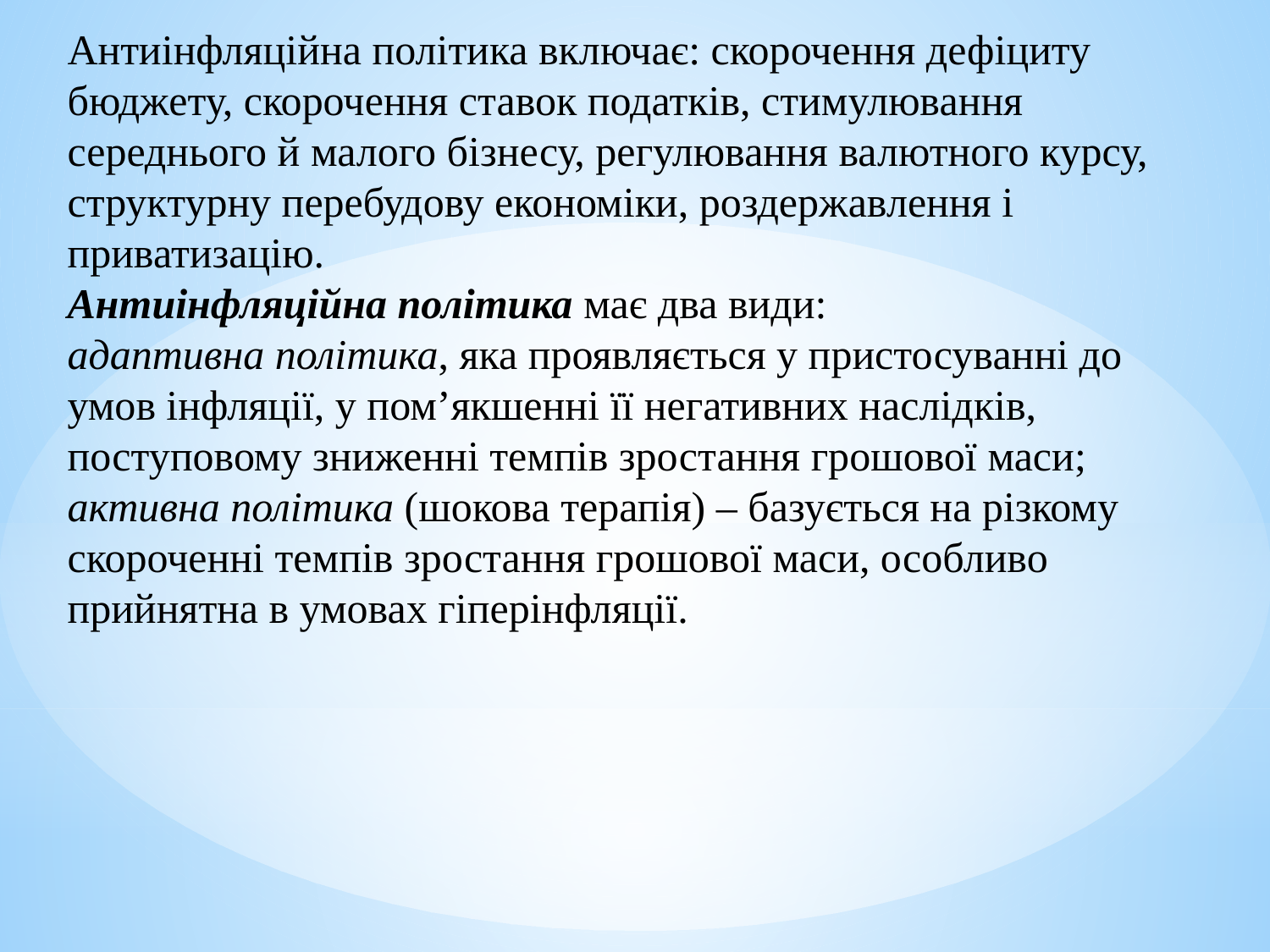

Антиінфляційна політика включає: скорочення дефіциту бюджету, скорочення ставок податків, стимулювання середнього й малого бізнесу, регулювання валютного курсу, структурну перебудову економіки, роздержавлення і приватизацію.
Антиінфляційна політика має два види:
адаптивна політика, яка проявляється у пристосуванні до умов інфляції, у пом’якшенні її негативних наслідків, поступовому зниженні темпів зростання грошової маси;
активна політика (шокова терапія) – базується на різкому скороченні темпів зростання грошової маси, особливо прийнятна в умовах гіперінфляції.